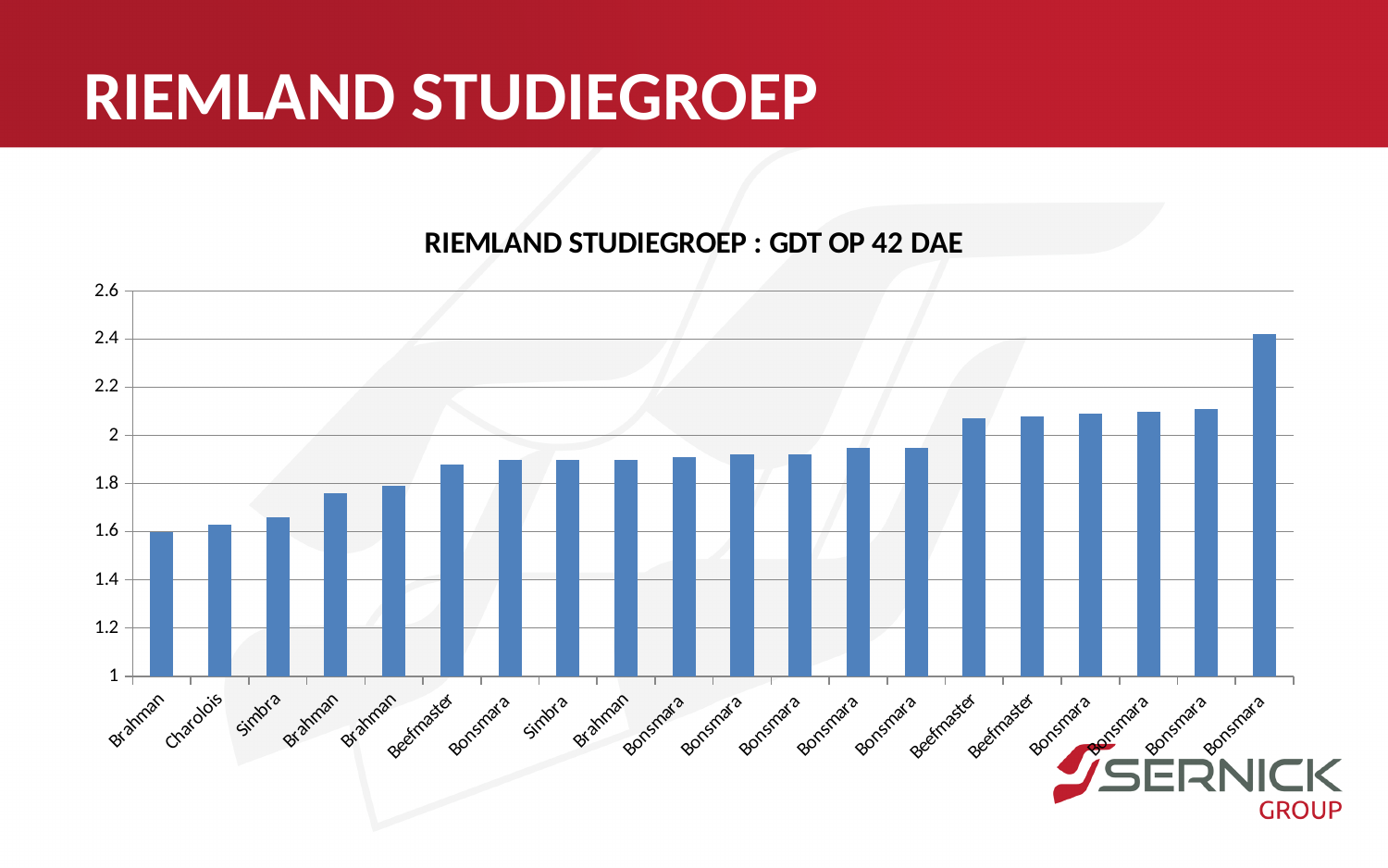

# RIEMLAND STUDIEGROEP

### Chart: RIEMLAND STUDIEGROEP : GDT OP 42 DAE

| Category |  |
|---|---|
| Brahman | 1.6 |
| Charolois | 1.63 |
| Simbra | 1.66 |
| Brahman | 1.76 |
| Brahman | 1.79 |
| Beefmaster | 1.88 |
| Bonsmara  | 1.9 |
| Simbra  | 1.9 |
| Brahman | 1.9 |
| Bonsmara  | 1.91 |
| Bonsmara  | 1.92 |
| Bonsmara  | 1.92 |
| Bonsmara  | 1.95 |
| Bonsmara  | 1.95 |
| Beefmaster | 2.07 |
| Beefmaster | 2.08 |
| Bonsmara  | 2.09 |
| Bonsmara  | 2.1 |
| Bonsmara  | 2.11 |
| Bonsmara  | 2.42 |